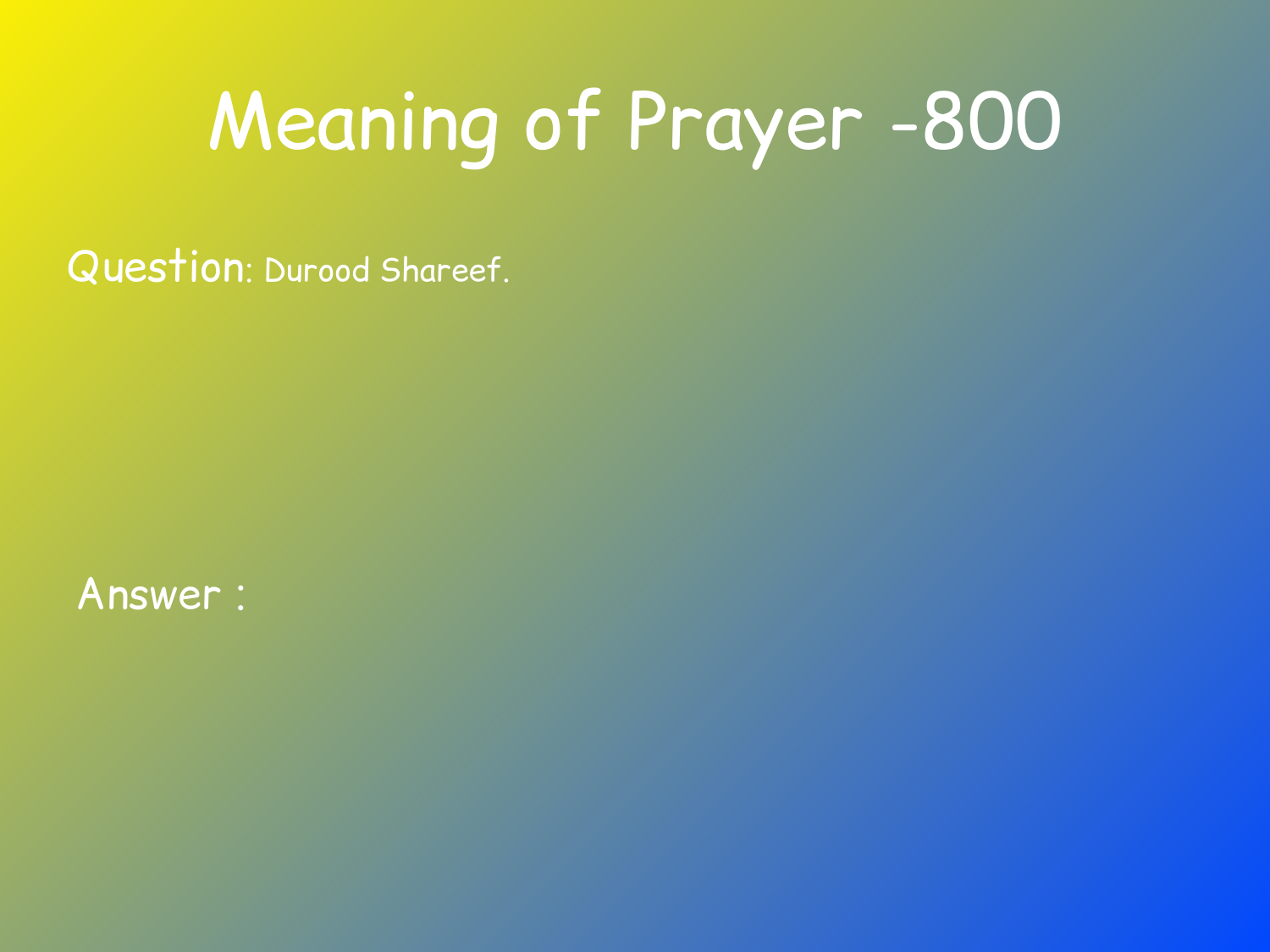

# Meaning of Prayer -800
Question: Durood Shareef.

Answer :